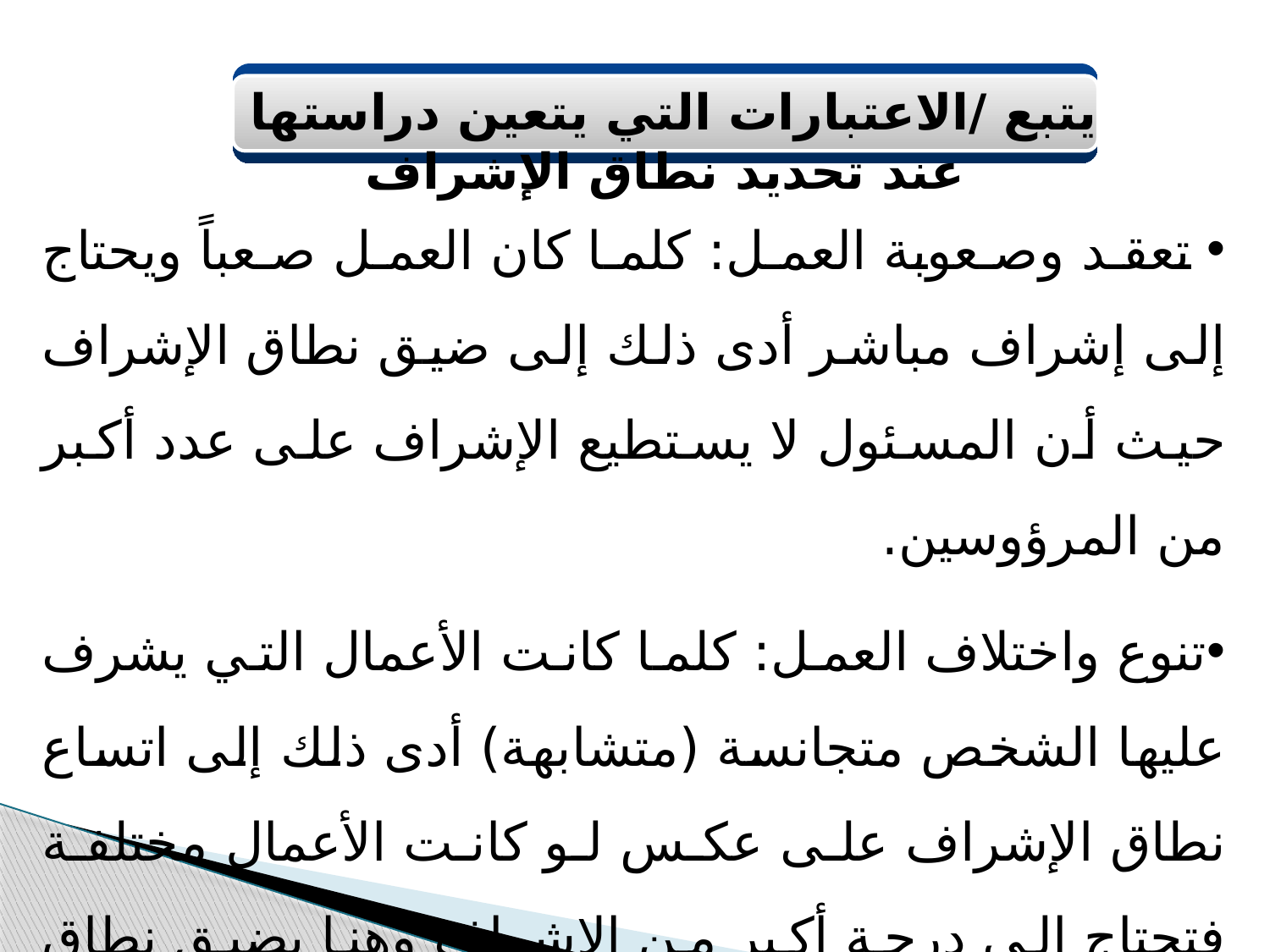

يتبع /الاعتبارات التي يتعين دراستها عند تحديد نطاق الإشراف
 تعقد وصعوبة العمل: كلما كان العمل صعباً ويحتاج إلى إشراف مباشر أدى ذلك إلى ضيق نطاق الإشراف حيث أن المسئول لا يستطيع الإشراف على عدد أكبر من المرؤوسين.
تنوع واختلاف العمل: كلما كانت الأعمال التي يشرف عليها الشخص متجانسة (متشابهة) أدى ذلك إلى اتساع نطاق الإشراف على عكس لو كانت الأعمال مختلفة فتحتاج إلى درجة أكبر من الإشراف وهنا يضيق نطاق الإشراف.